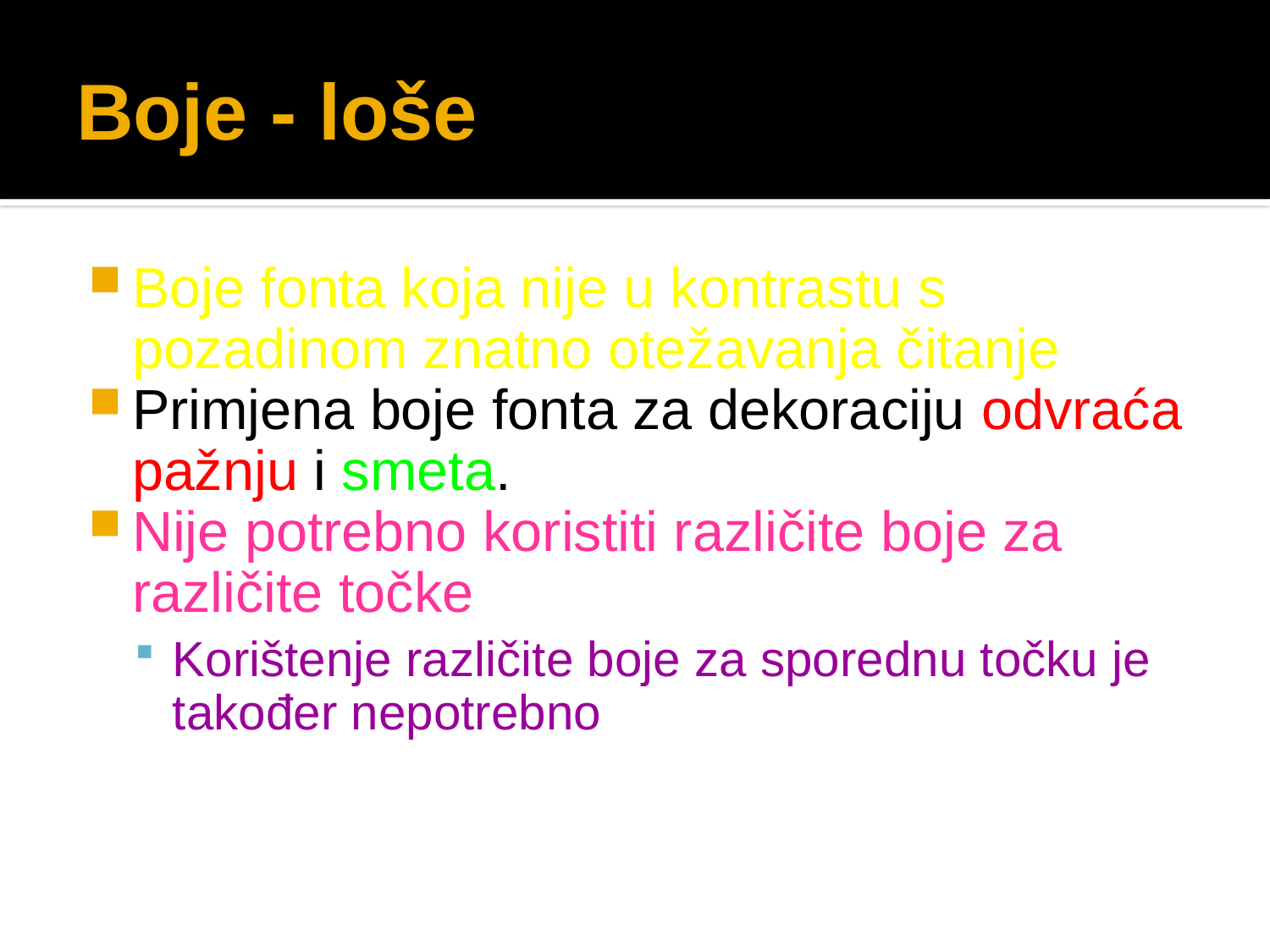

# Boje - loše
Boje fonta koja nije u kontrastu s pozadinom znatno otežavanja čitanje
Primjena boje fonta za dekoraciju odvraća pažnju i smeta.
Nije potrebno koristiti različite boje za različite točke
Korištenje različite boje za sporednu točku je također nepotrebno